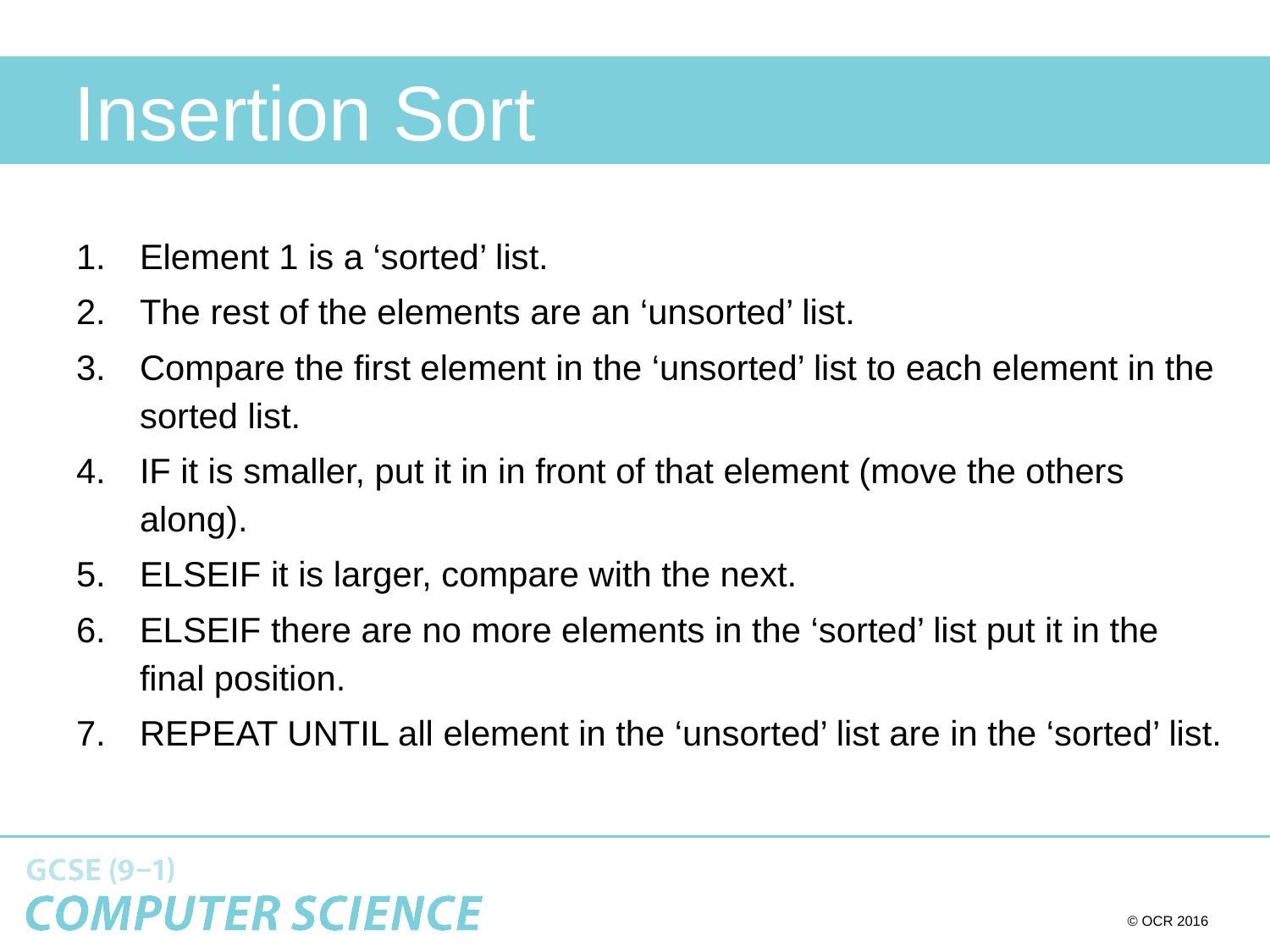

# Insertion Sort
Element 1 is a ‘sorted’ list.
The rest of the elements are an ‘unsorted’ list.
Compare the first element in the ‘unsorted’ list to each element in the sorted list.
IF it is smaller, put it in in front of that element (move the others along).
ELSEIF it is larger, compare with the next.
ELSEIF there are no more elements in the ‘sorted’ list put it in the final position.
REPEAT UNTIL all element in the ‘unsorted’ list are in the ‘sorted’ list.